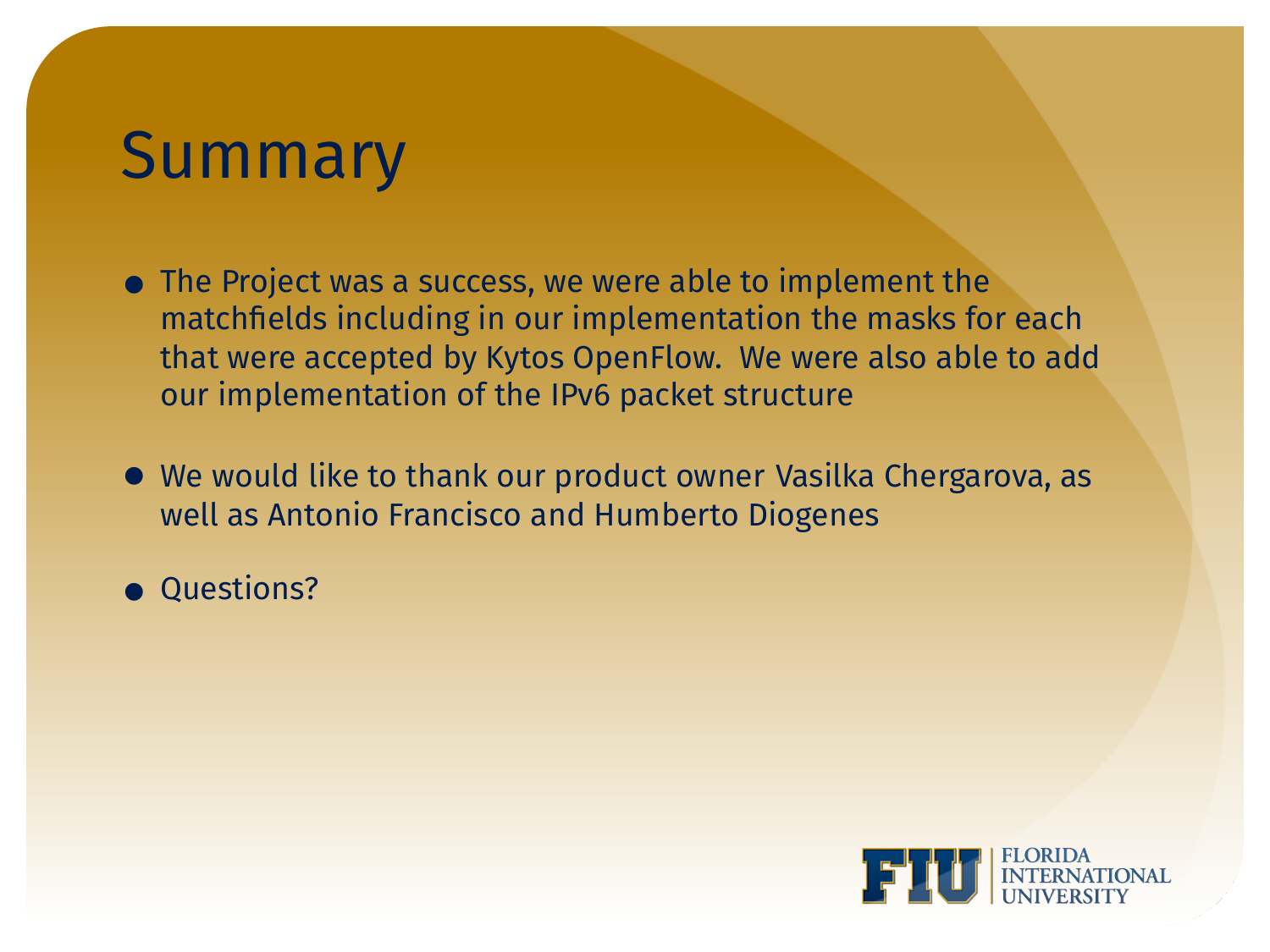

# Summary
The Project was a success, we were able to implement the matchfields including in our implementation the masks for each that were accepted by Kytos OpenFlow.  We were also able to add our implementation of the IPv6 packet structure
We would like to thank our product owner Vasilka Chergarova, as well as Antonio Francisco and Humberto Diogenes
Questions?